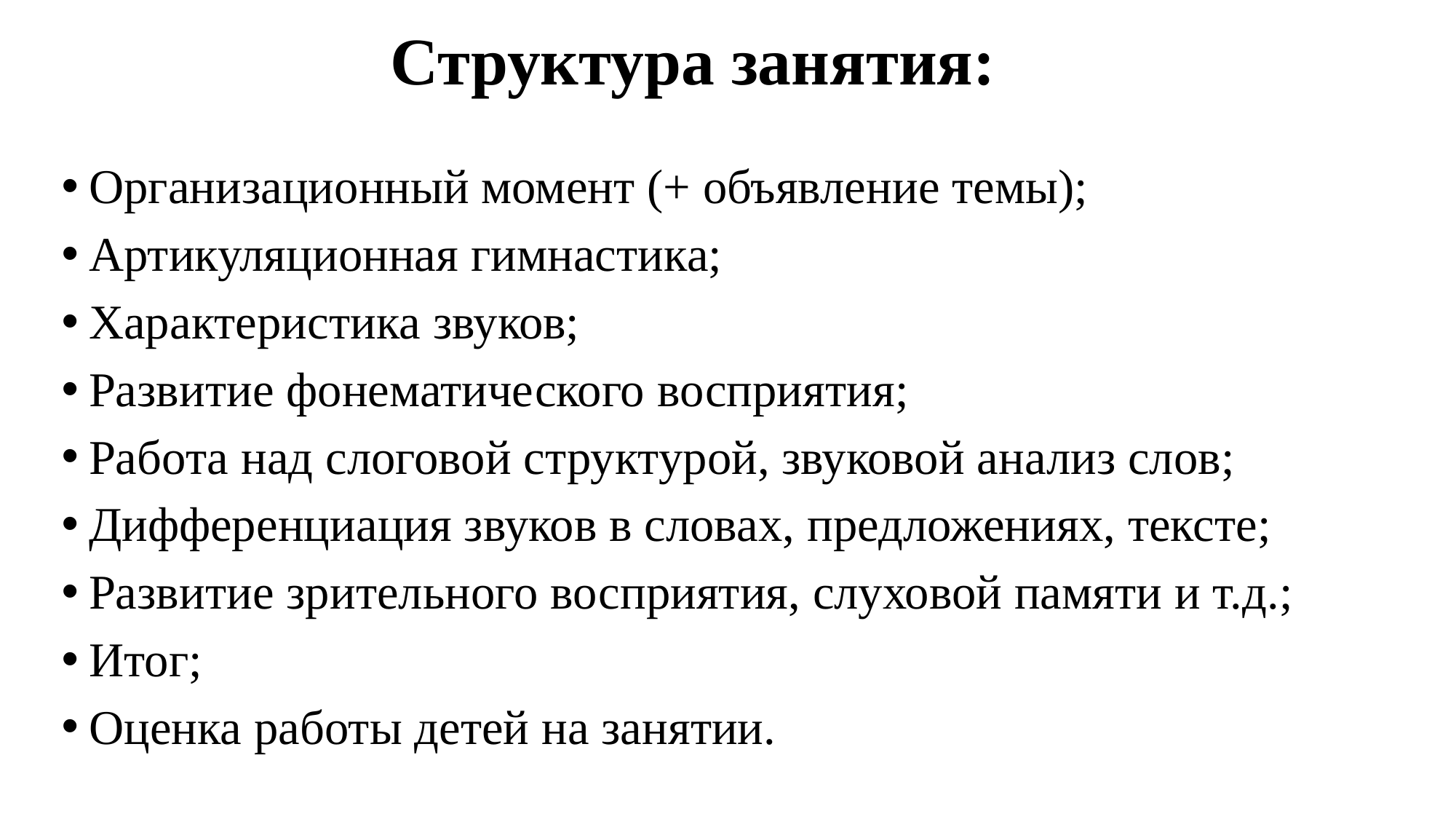

# Структура занятия:
Организационный момент (+ объявление темы);
Артикуляционная гимнастика;
Характеристика звуков;
Развитие фонематического восприятия;
Работа над слоговой структурой, звуковой анализ слов;
Дифференциация звуков в словах, предложениях, тексте;
Развитие зрительного восприятия, слуховой памяти и т.д.;
Итог;
Оценка работы детей на занятии.